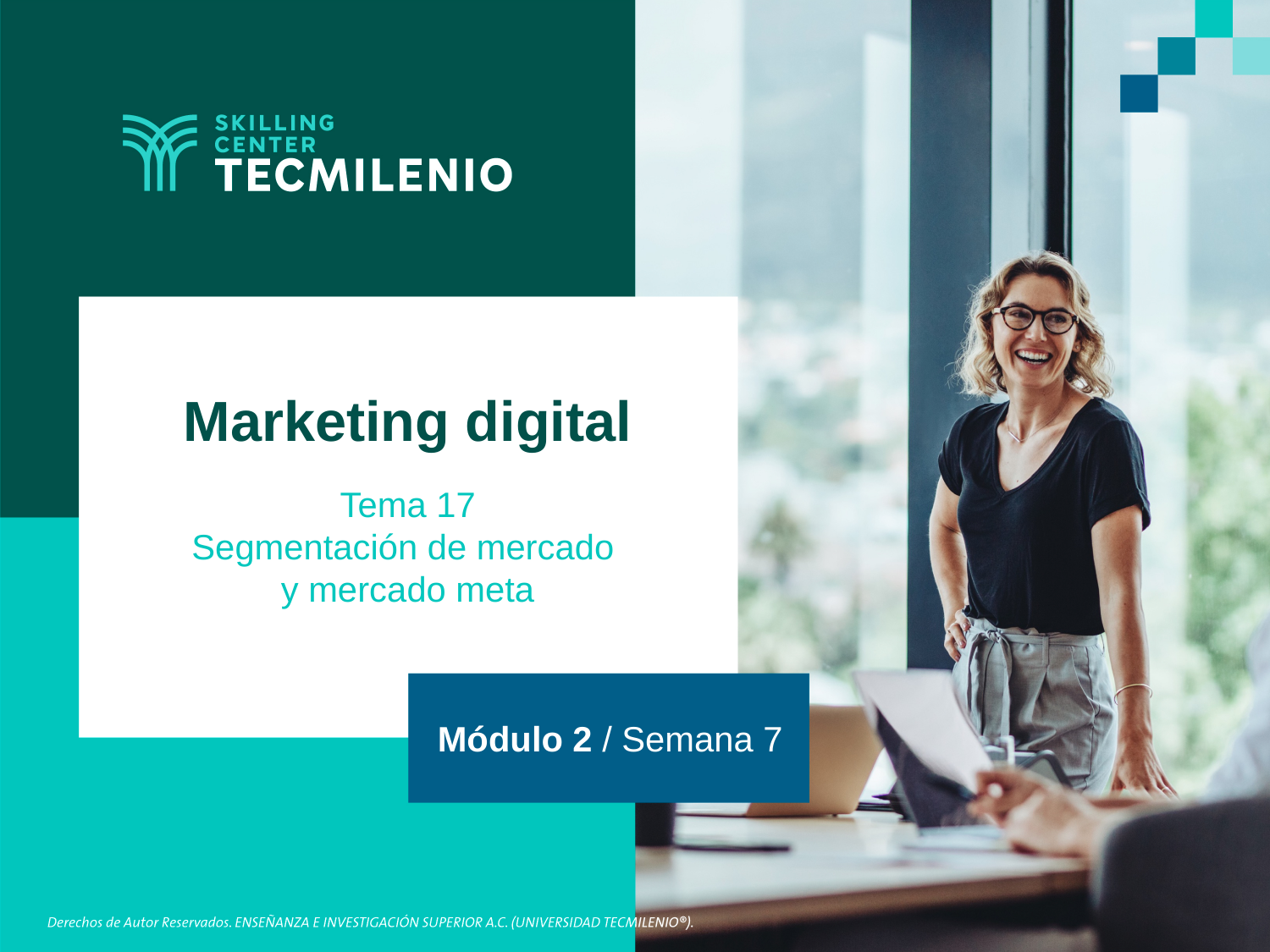

Marketing digital
Tema 17
Segmentación de mercado
y mercado meta
Módulo 2 / Semana 7